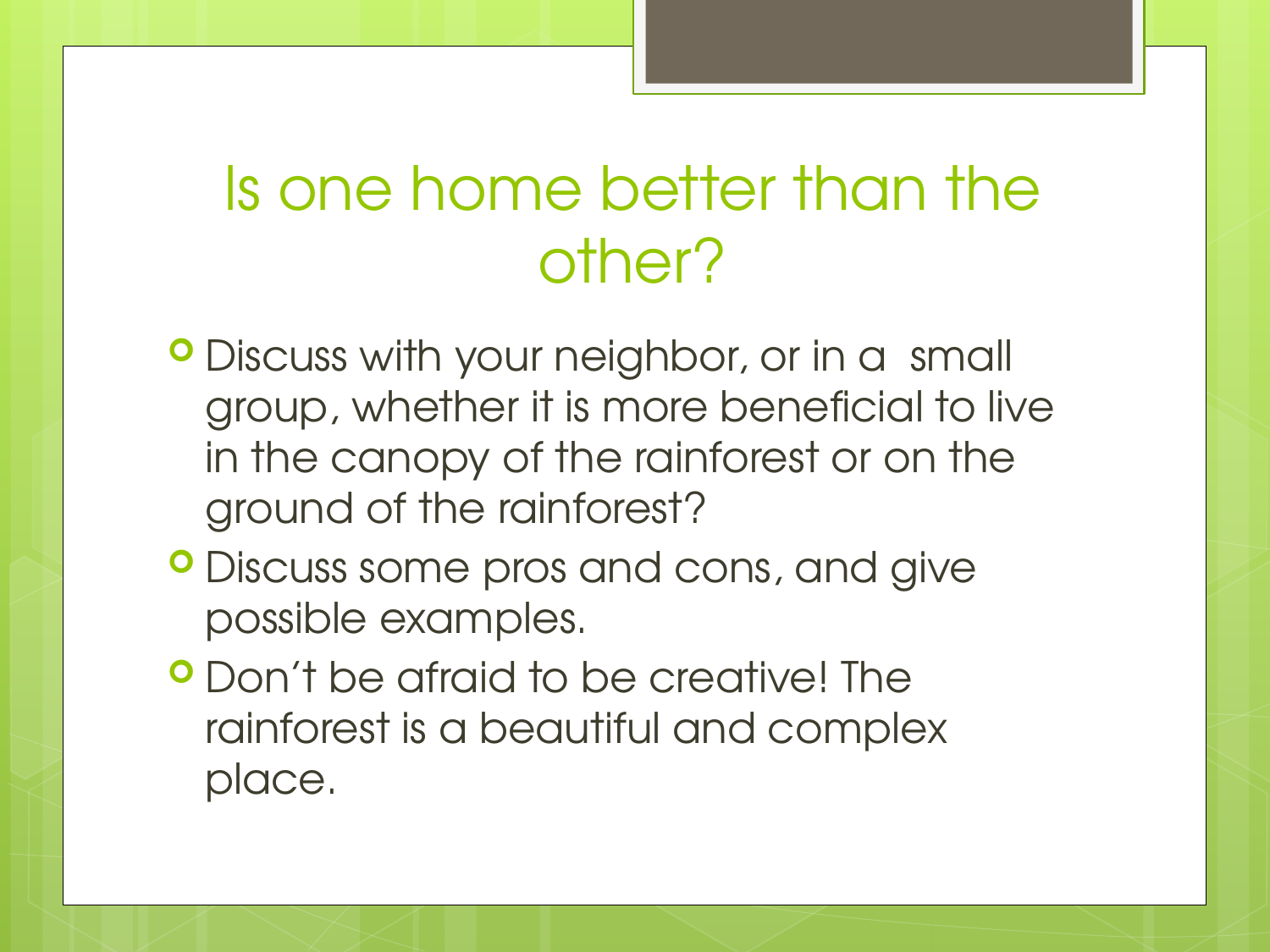

# Is one home better than the other?
Discuss with your neighbor, or in a  small group, whether it is more beneficial to live in the canopy of the rainforest or on the ground of the rainforest?
Discuss some pros and cons, and give possible examples.
Don’t be afraid to be creative! The rainforest is a beautiful and complex place.